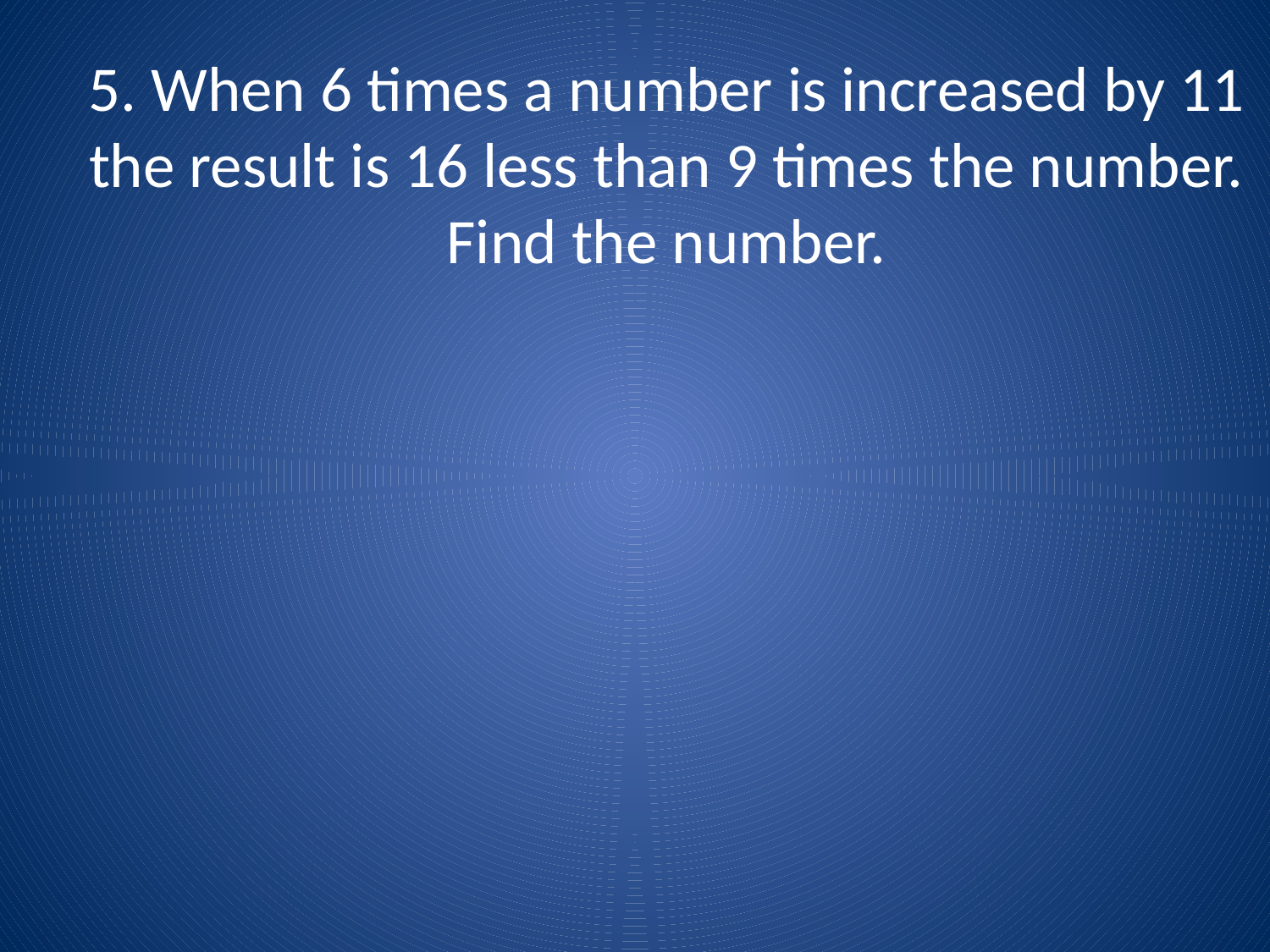

# 5. When 6 times a number is increased by 11 the result is 16 less than 9 times the number. Find the number.